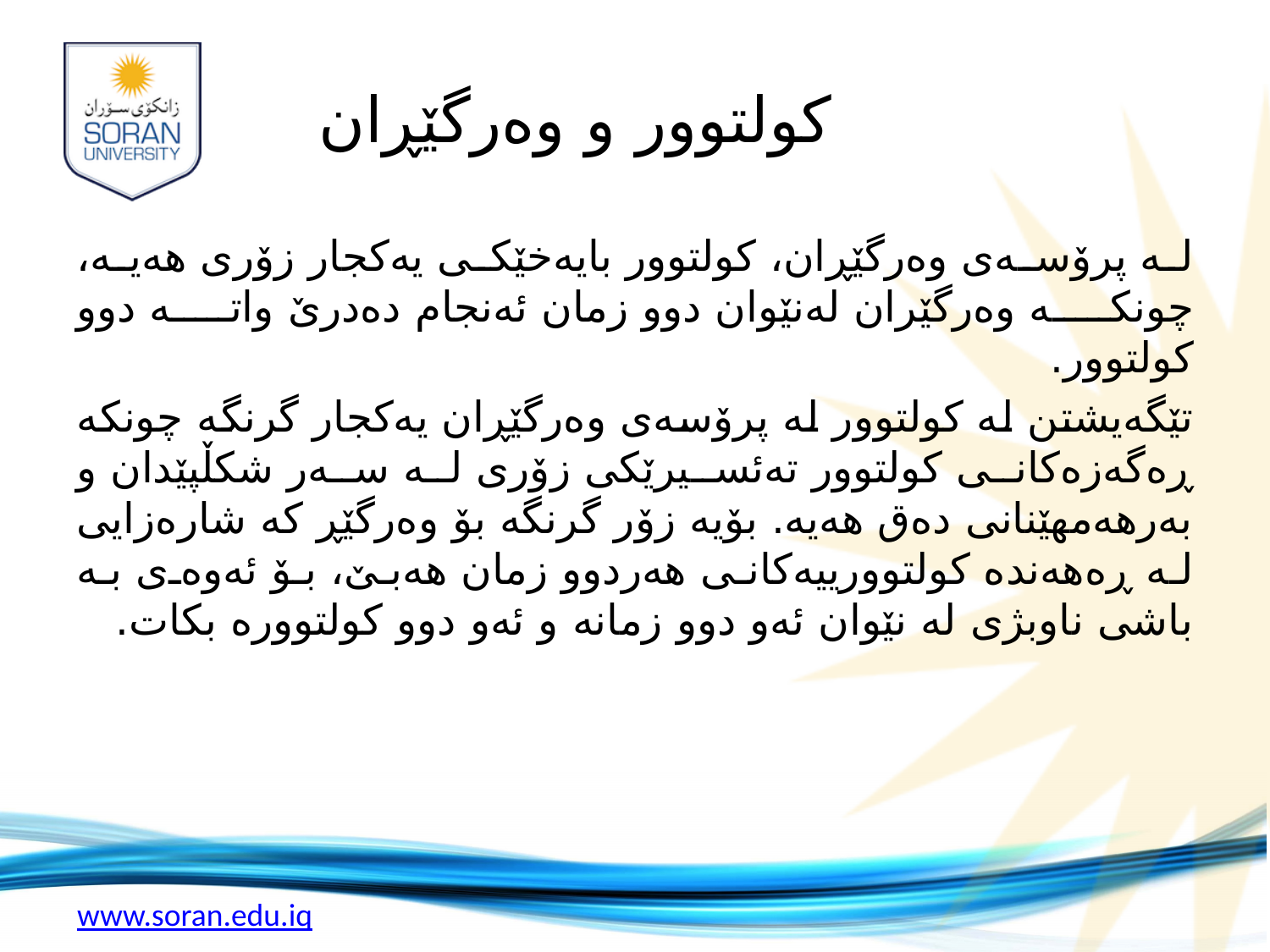

# کولتوور و وەرگێڕان
لە پرۆسەی وەرگێڕان، کولتوور بایەخێکی یەکجار زۆری هەیە، چونکە وەرگێران لەنێوان دوو زمان ئەنجام دەدرێ واتە دوو کولتوور.
تێگەیشتن لە کولتوور لە پرۆسەی وەرگێڕان یەکجار گرنگە چونکە ڕەگەزەکانی کولتوور تەئسیرێکی زۆری لە سەر شکڵپێدان و بەرهەمهێنانی دەق هەیە. بۆیە زۆر گرنگە بۆ وەرگێڕ کە شارەزایی لە ڕەهەندە کولتوورییەکانی هەردوو زمان هەبێ، بۆ ئەوەی بە باشی ناوبژی لە نێوان ئەو دوو زمانە و ئەو دوو کولتوورە بکات.